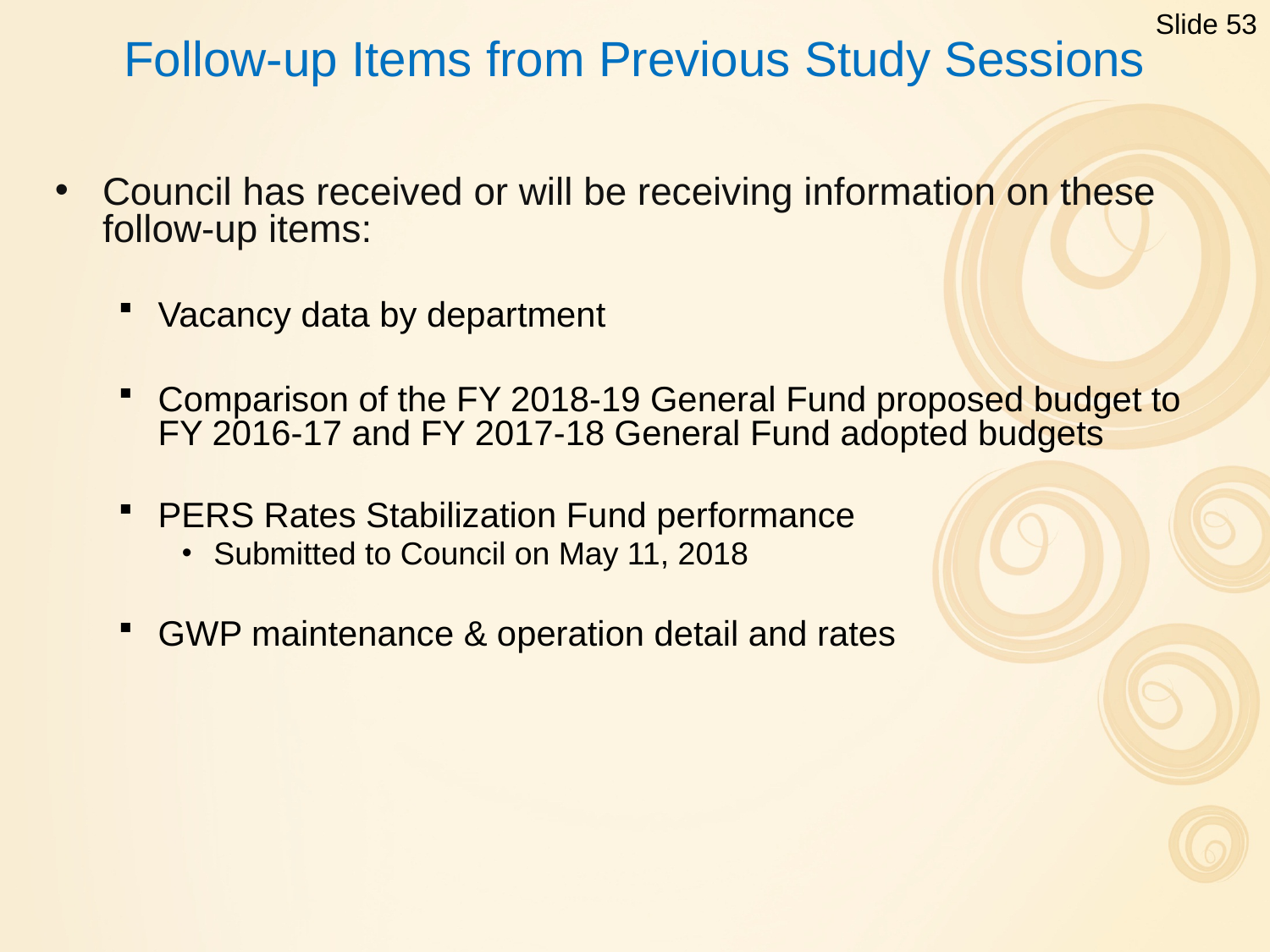

Slide 53
Follow-up Items from Previous Study Sessions

Council has received or will be receiving information on these follow-up items:

Vacancy data by department

Comparison of the FY 2018-19 General Fund proposed budget to FY 2016-17 and FY 2017-18 General Fund adopted budgets

PERS Rates Stabilization Fund performance
Submitted to Council on May 11, 2018

GWP maintenance & operation detail and rates